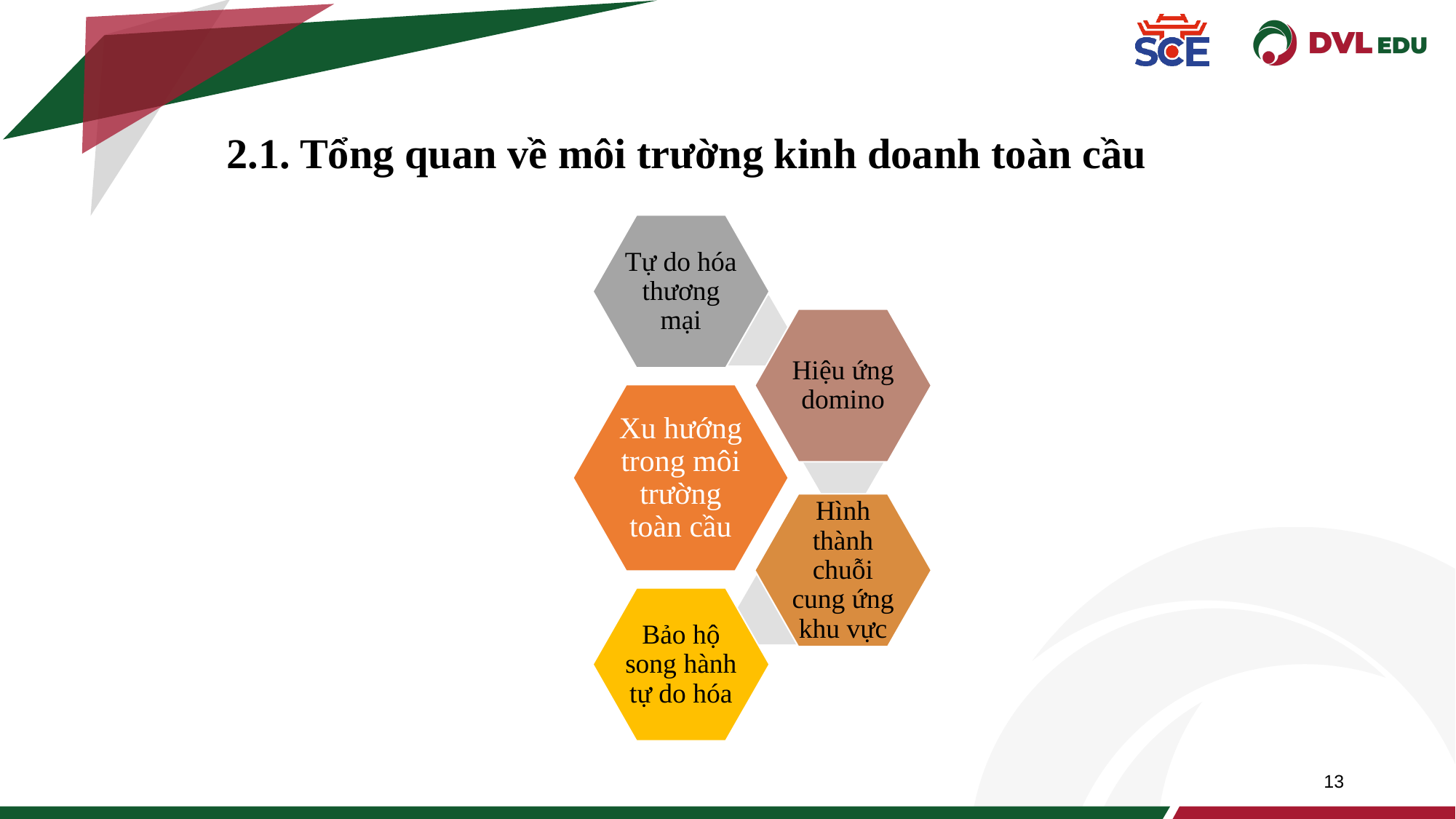

2.1. Tổng quan về môi trường kinh doanh toàn cầu
Xu hướng trong môi trường toàn cầu
Tự do hóa thương mại
Hiệu ứng domino
Hình thành chuỗi cung ứng khu vực
Bảo hộ song hành tự do hóa
13